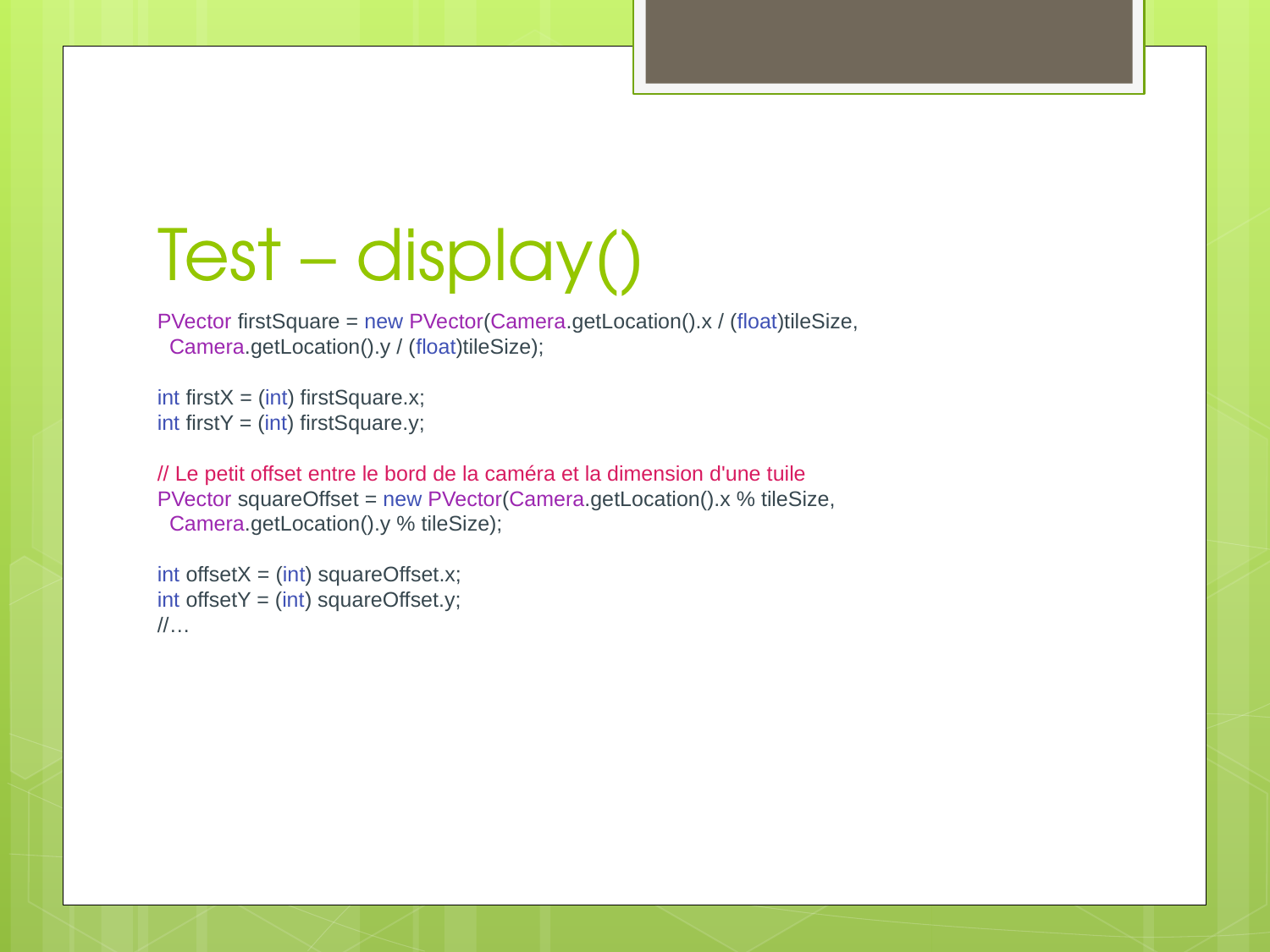

# Test – display()
PVector firstSquare = new PVector(Camera.getLocation().x / (float)tileSize,
  Camera.getLocation().y / (float)tileSize);
int firstX = (int) firstSquare.x;
int firstY = (int) firstSquare.y;
// Le petit offset entre le bord de la caméra et la dimension d'une tuile
PVector squareOffset = new PVector(Camera.getLocation().x % tileSize,
  Camera.getLocation().y % tileSize);

int offsetX = (int) squareOffset.x;
int offsetY = (int) squareOffset.y;
//…